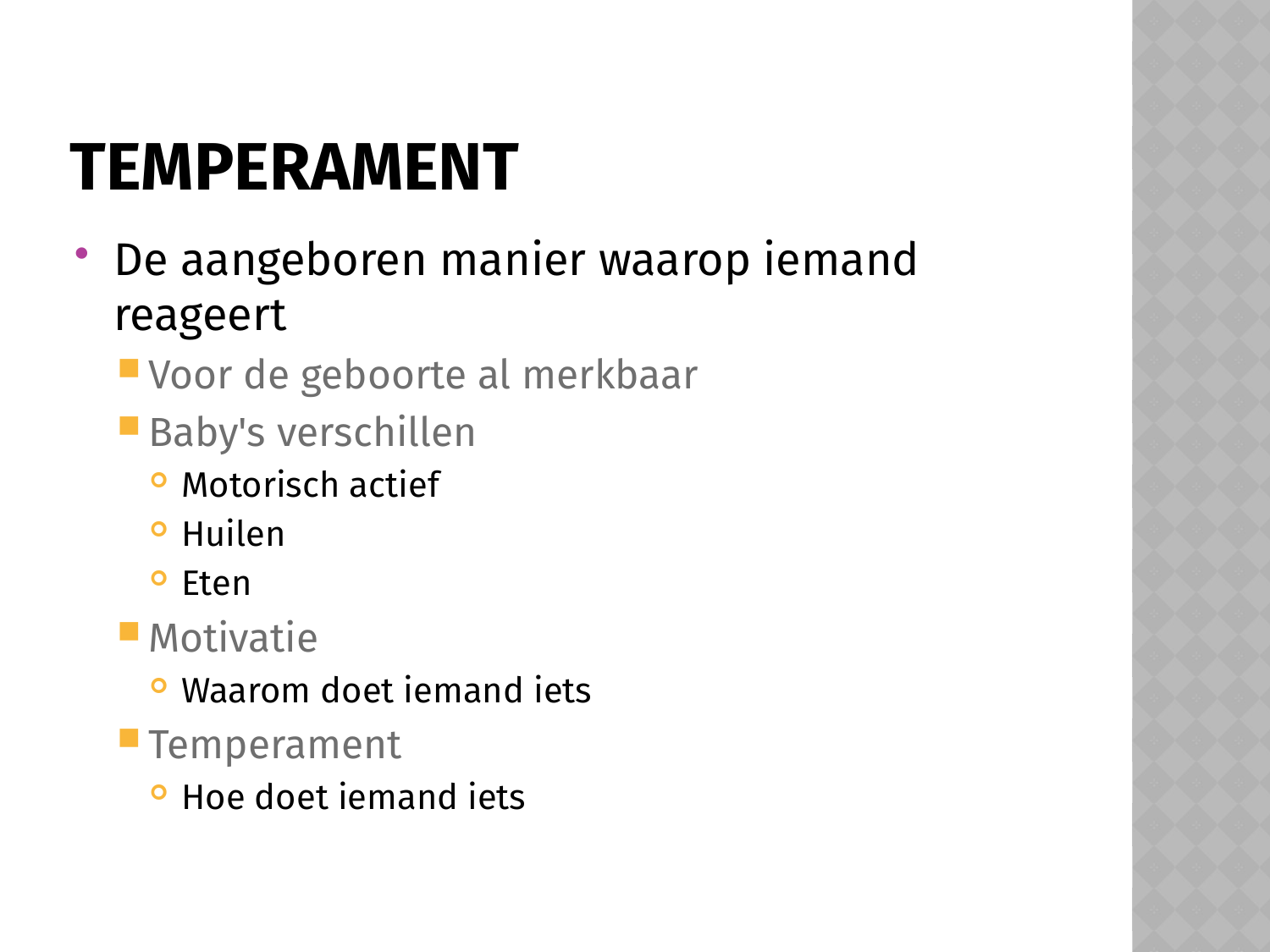

# temperament
De aangeboren manier waarop iemand reageert
Voor de geboorte al merkbaar
Baby's verschillen
Motorisch actief
Huilen
Eten
Motivatie
Waarom doet iemand iets
Temperament
Hoe doet iemand iets